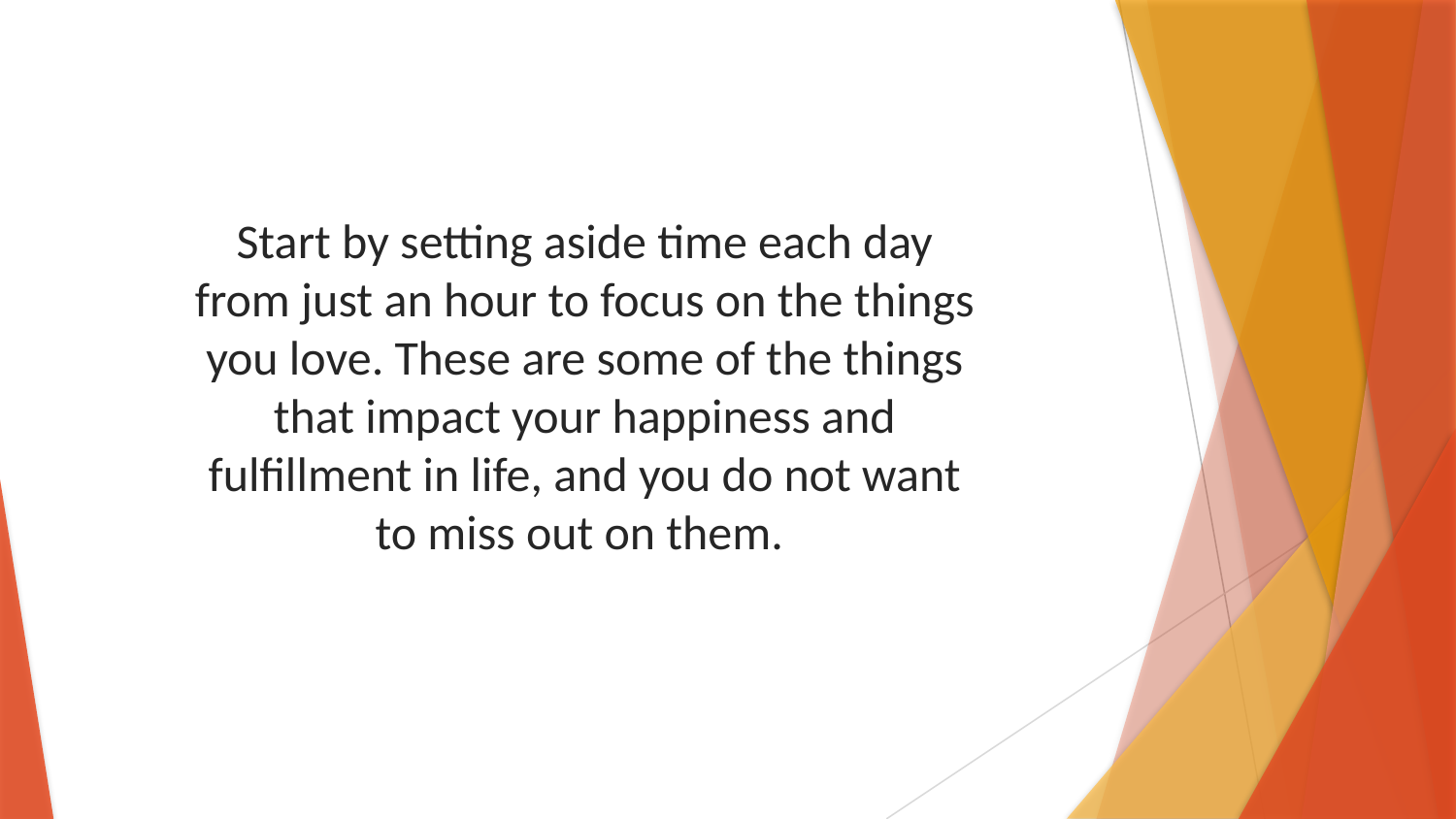

Start by setting aside time each day from just an hour to focus on the things you love. These are some of the things that impact your happiness and fulfillment in life, and you do not want to miss out on them.